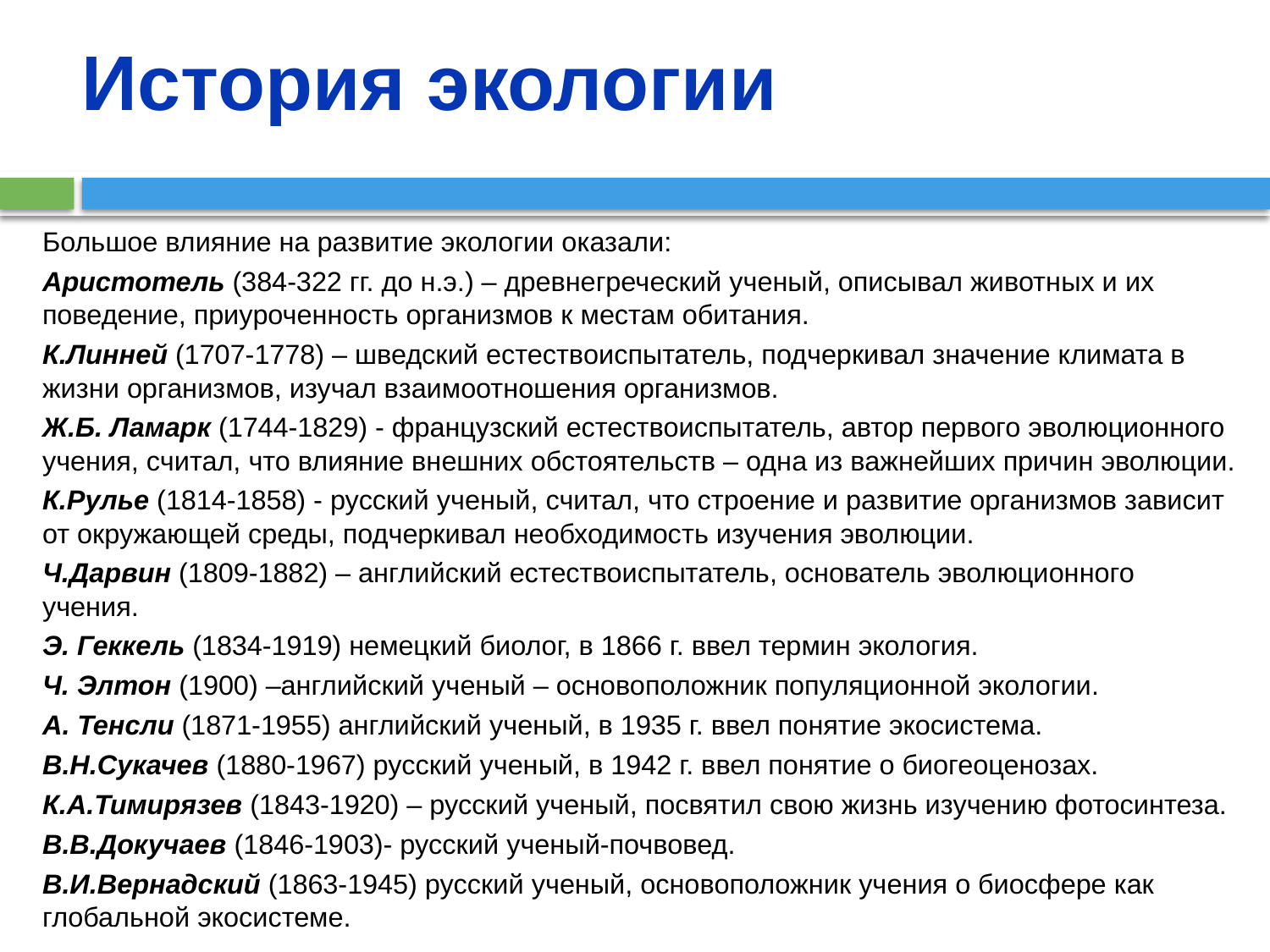

# История экологии
Большое влияние на развитие экологии оказали:
Аристотель (384-322 гг. до н.э.) – древнегреческий ученый, описывал животных и их поведение, приуроченность организмов к местам обитания.
К.Линней (1707-1778) – шведский естествоиспытатель, подчеркивал значение климата в жизни организмов, изучал взаимоотношения организмов.
Ж.Б. Ламарк (1744-1829) - французский естествоиспытатель, автор первого эволюционного учения, считал, что влияние внешних обстоятельств – одна из важнейших причин эволюции.
К.Рулье (1814-1858) - русский ученый, считал, что строение и развитие организмов зависит от окружающей среды, подчеркивал необходимость изучения эволюции.
Ч.Дарвин (1809-1882) – английский естествоиспытатель, основатель эволюционного учения.
Э. Геккель (1834-1919) немецкий биолог, в 1866 г. ввел термин экология.
Ч. Элтон (1900) –английский ученый – основоположник популяционной экологии.
А. Тенсли (1871-1955) английский ученый, в 1935 г. ввел понятие экосистема.
В.Н.Сукачев (1880-1967) русский ученый, в 1942 г. ввел понятие о биогеоценозах.
К.А.Тимирязев (1843-1920) – русский ученый, посвятил свою жизнь изучению фотосинтеза.
В.В.Докучаев (1846-1903)- русский ученый-почвовед.
В.И.Вернадский (1863-1945) русский ученый, основоположник учения о биосфере как глобальной экосистеме.